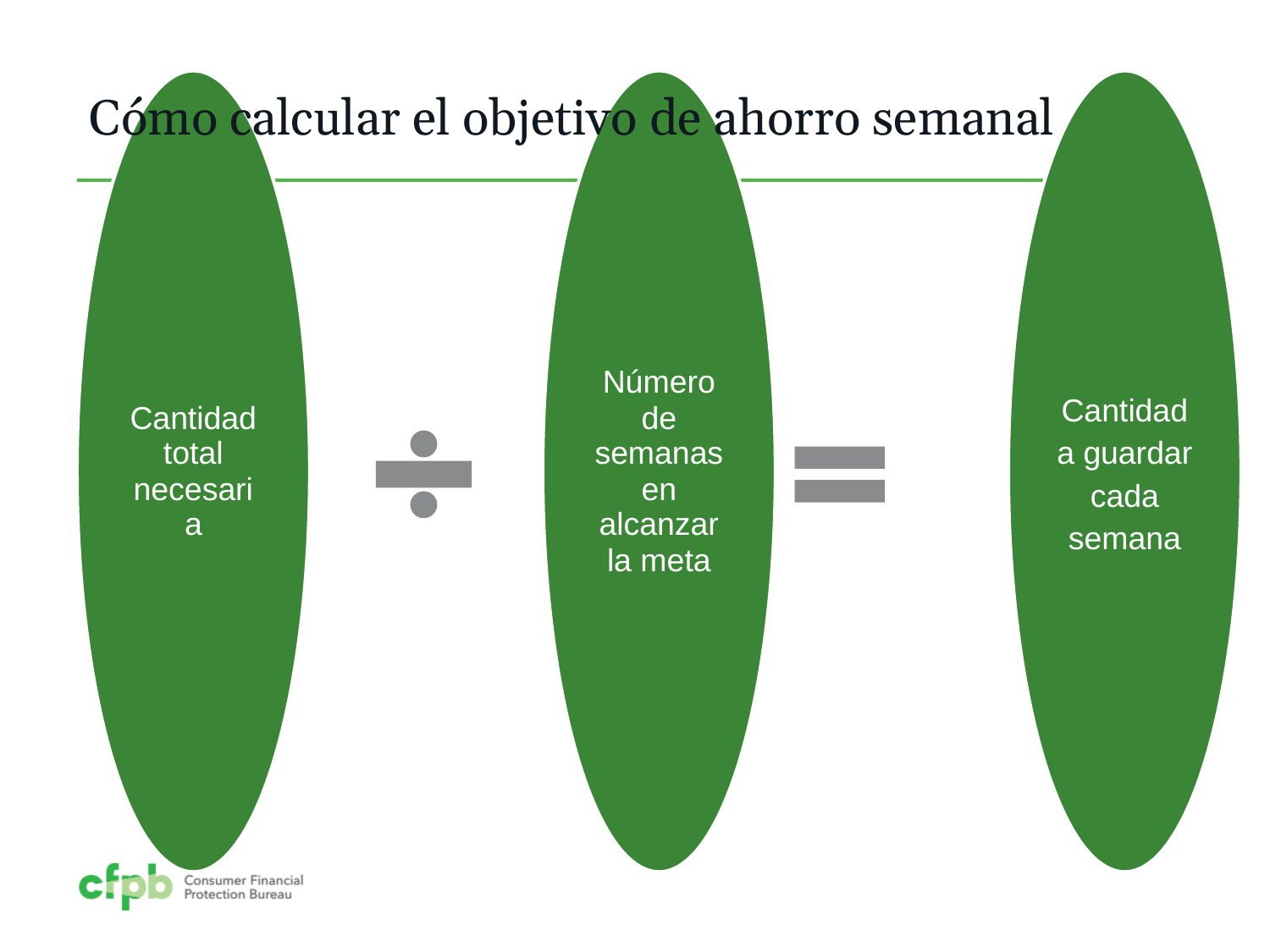

# Cómo calcular el objetivo de ahorro semanal
Número de semanas en alcanzar la meta
Cantidad a guardar cada semana
Cantidad total necesaria